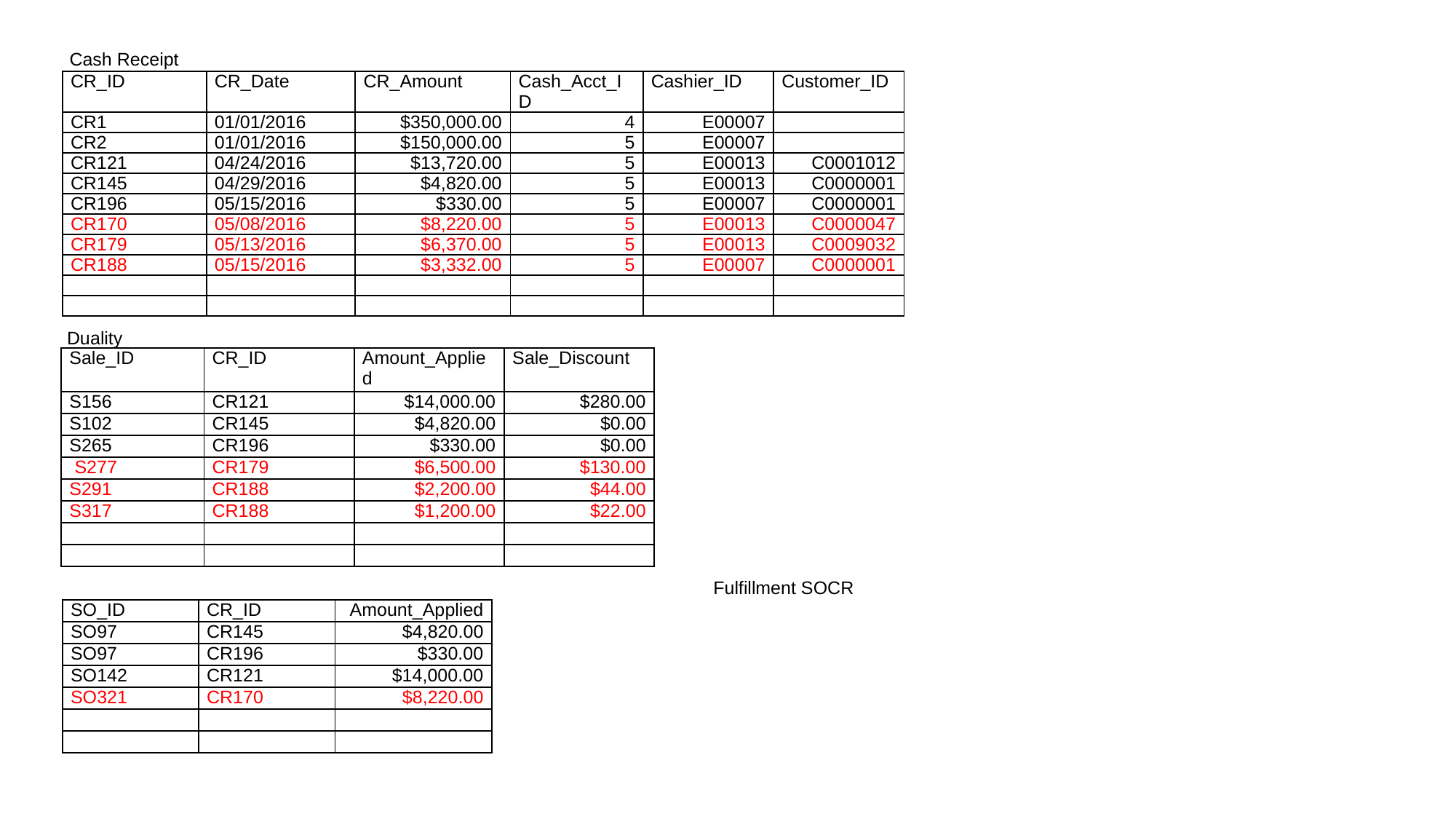

Cash Receipt

| CR\_ID | CR\_Date | CR\_Amount | Cash\_Acct\_ID | Cashier\_ID | Customer\_ID |
| --- | --- | --- | --- | --- | --- |
| CR1 | 01/01/2016 | $350,000.00 | 4 | E00007 |  |
| CR2 | 01/01/2016 | $150,000.00 | 5 | E00007 |  |
| CR121 | 04/24/2016 | $13,720.00 | 5 | E00013 | C0001012 |
| CR145 | 04/29/2016 | $4,820.00 | 5 | E00013 | C0000001 |
| CR196 | 05/15/2016 | $330.00 | 5 | E00007 | C0000001 |
| CR170 | 05/08/2016 | $8,220.00 | 5 | E00013 | C0000047 |
| CR179 | 05/13/2016 | $6,370.00 | 5 | E00013 | C0009032 |
| CR188 | 05/15/2016 | $3,332.00 | 5 | E00007 | C0000001 |
|  |  |  |  |  |  |
|  |  |  |  |  |  |
Duality

| Sale\_ID | CR\_ID | Amount\_Applied | Sale\_Discount |
| --- | --- | --- | --- |
| S156 | CR121 | $14,000.00 | $280.00 |
| S102 | CR145 | $4,820.00 | $0.00 |
| S265 | CR196 | $330.00 | $0.00 |
| S277 | CR179 | $6,500.00 | $130.00 |
| S291 | CR188 | $2,200.00 | $44.00 |
| S317 | CR188 | $1,200.00 | $22.00 |
|  |  |  |  |
|  |  |  |  |
Fulfillment SOCR
| SO\_ID | CR\_ID | Amount\_Applied |
| --- | --- | --- |
| SO97 | CR145 | $4,820.00 |
| SO97 | CR196 | $330.00 |
| SO142 | CR121 | $14,000.00 |
| SO321 | CR170 | $8,220.00 |
|  |  |  |
|  |  |  |